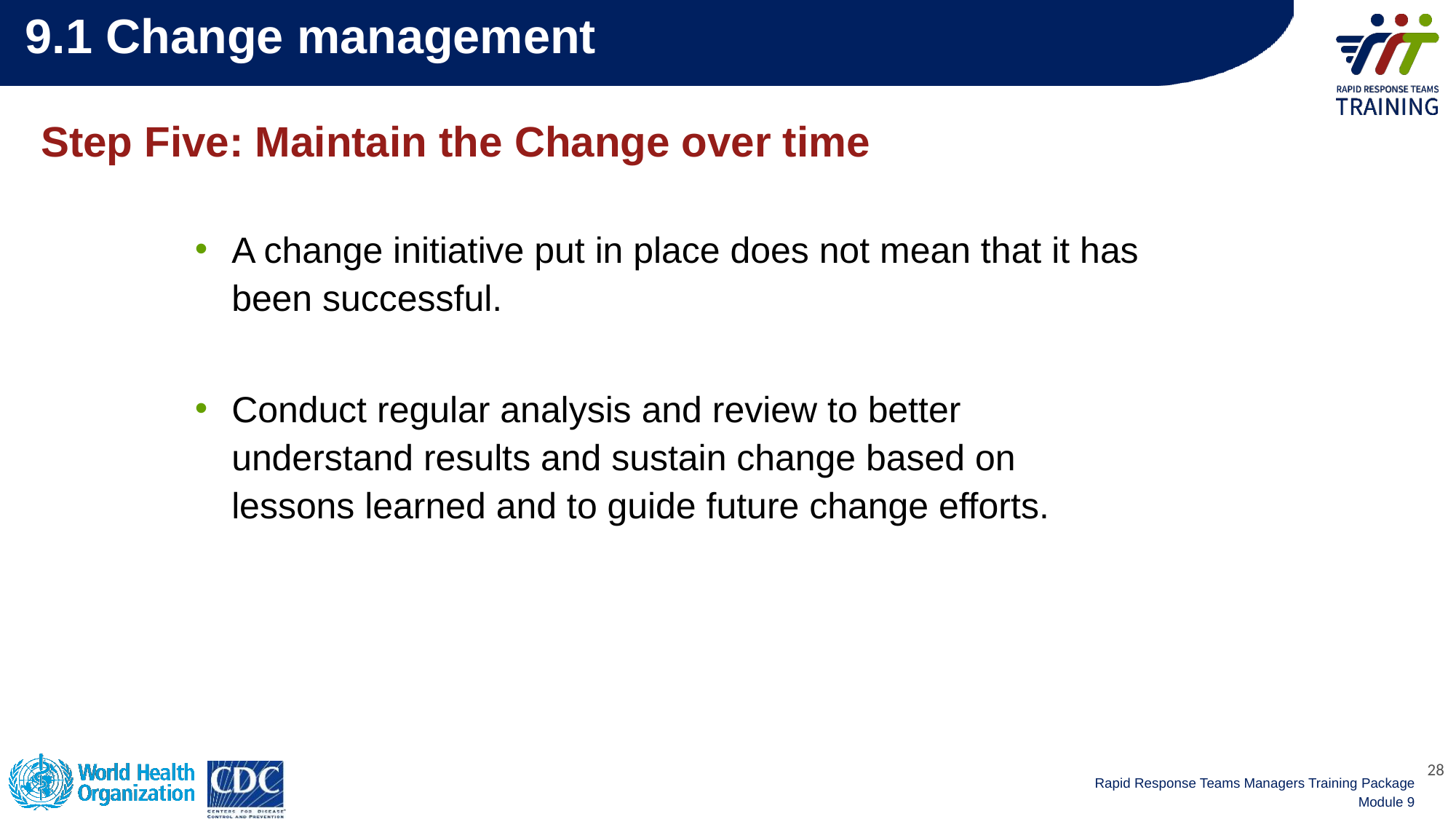

9.1 Change management
# Step Five: Maintain the Change over time
A change initiative put in place does not mean that it has been successful.

Conduct regular analysis and review to better understand results and sustain change based on lessons learned and to guide future change efforts.
28